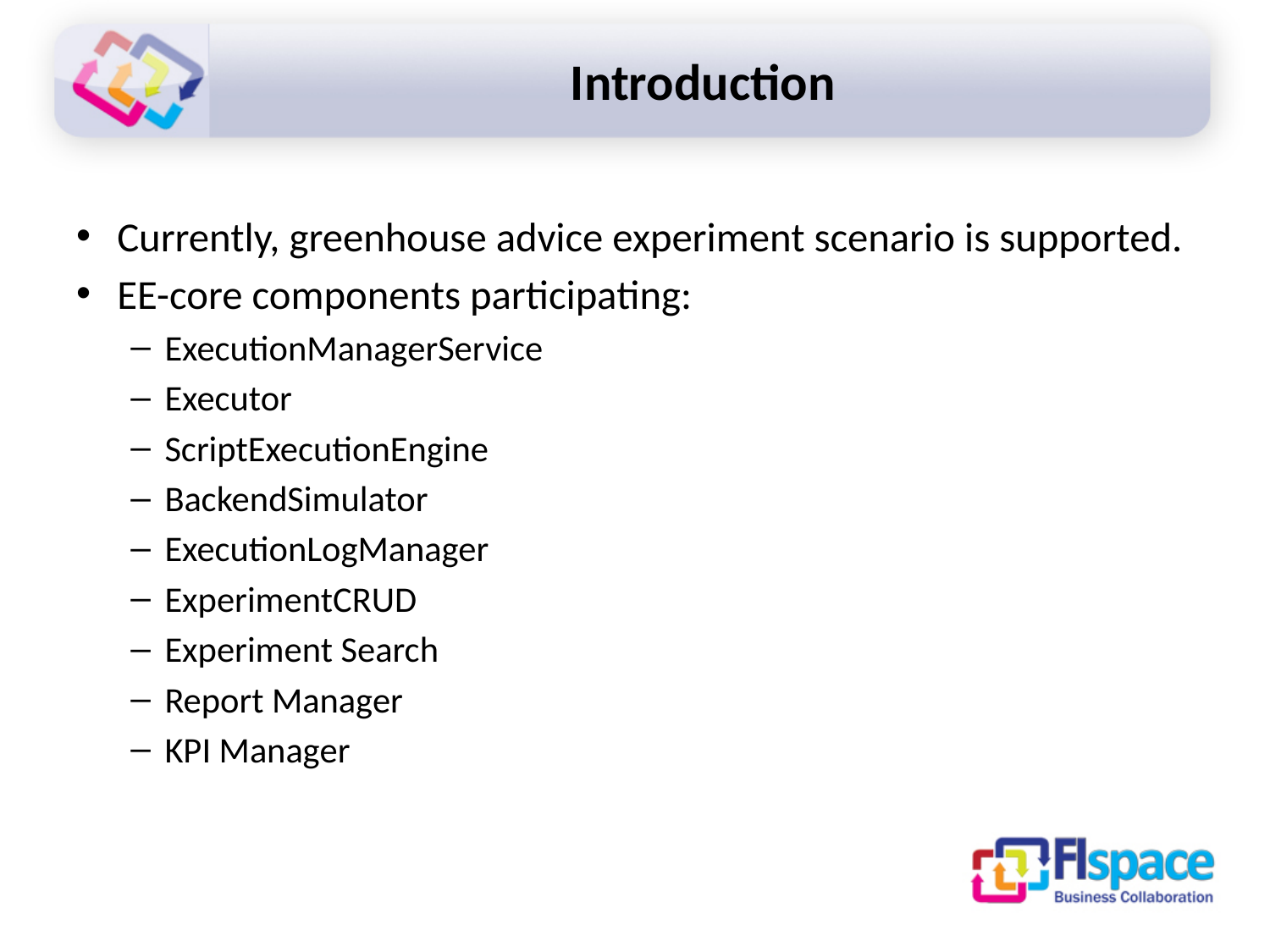

# Introduction
Currently, greenhouse advice experiment scenario is supported.
EE-core components participating:
ExecutionManagerService
Executor
ScriptExecutionEngine
BackendSimulator
ExecutionLogManager
ExperimentCRUD
Experiment Search
Report Manager
KPI Manager